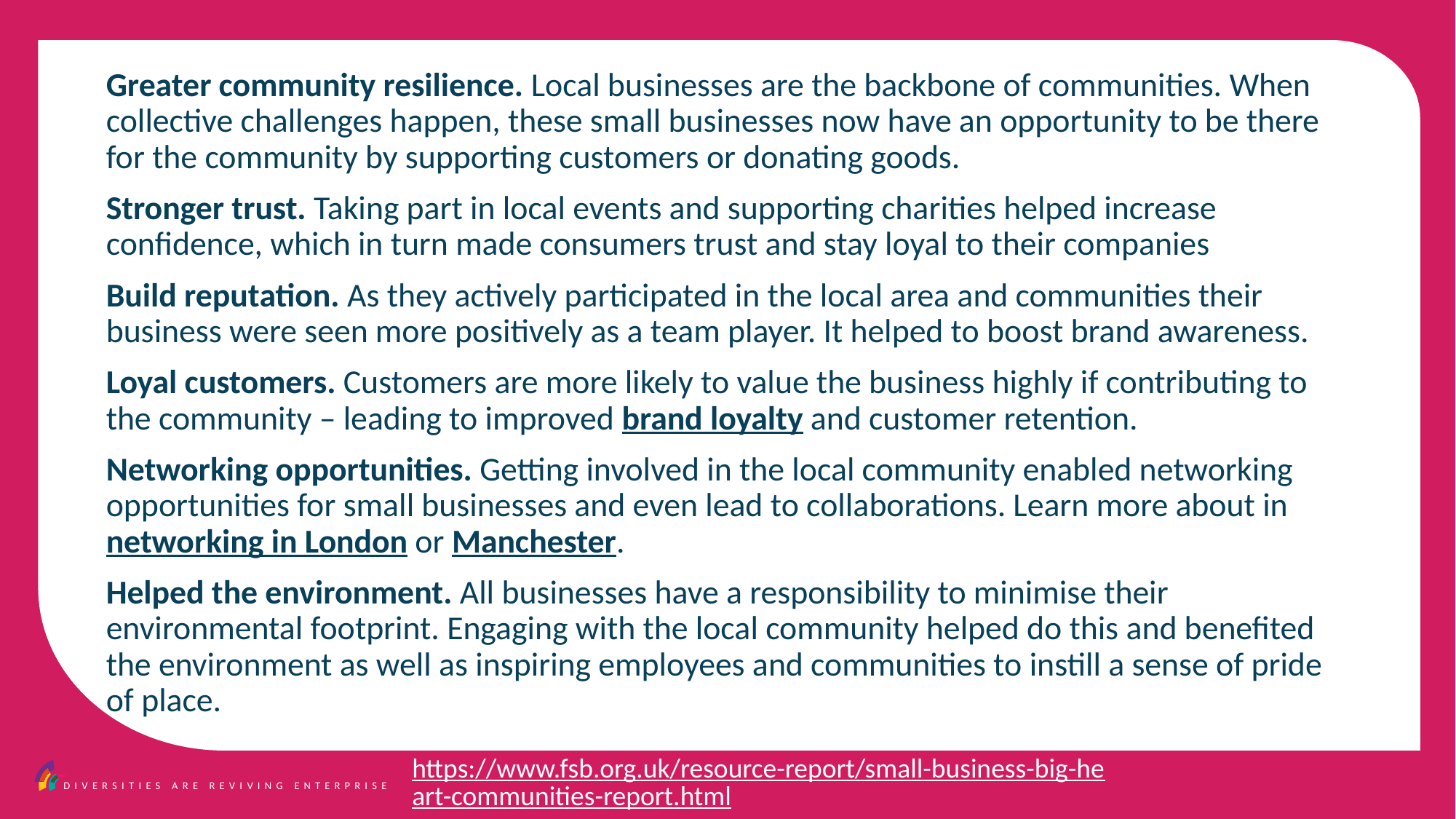

Greater community resilience. Local businesses are the backbone of communities. When collective challenges happen, these small businesses now have an opportunity to be there for the community by supporting customers or donating goods.
Stronger trust. Taking part in local events and supporting charities helped increase confidence, which in turn made consumers trust and stay loyal to their companies
Build reputation. As they actively participated in the local area and communities their business were seen more positively as a team player. It helped to boost brand awareness.
Loyal customers. Customers are more likely to value the business highly if contributing to the community – leading to improved brand loyalty and customer retention.
Networking opportunities. Getting involved in the local community enabled networking opportunities for small businesses and even lead to collaborations. Learn more about in networking in London or Manchester.
Helped the environment. All businesses have a responsibility to minimise their environmental footprint. Engaging with the local community helped do this and benefited the environment as well as inspiring employees and communities to instill a sense of pride of place.
https://www.fsb.org.uk/resource-report/small-business-big-heart-communities-report.html